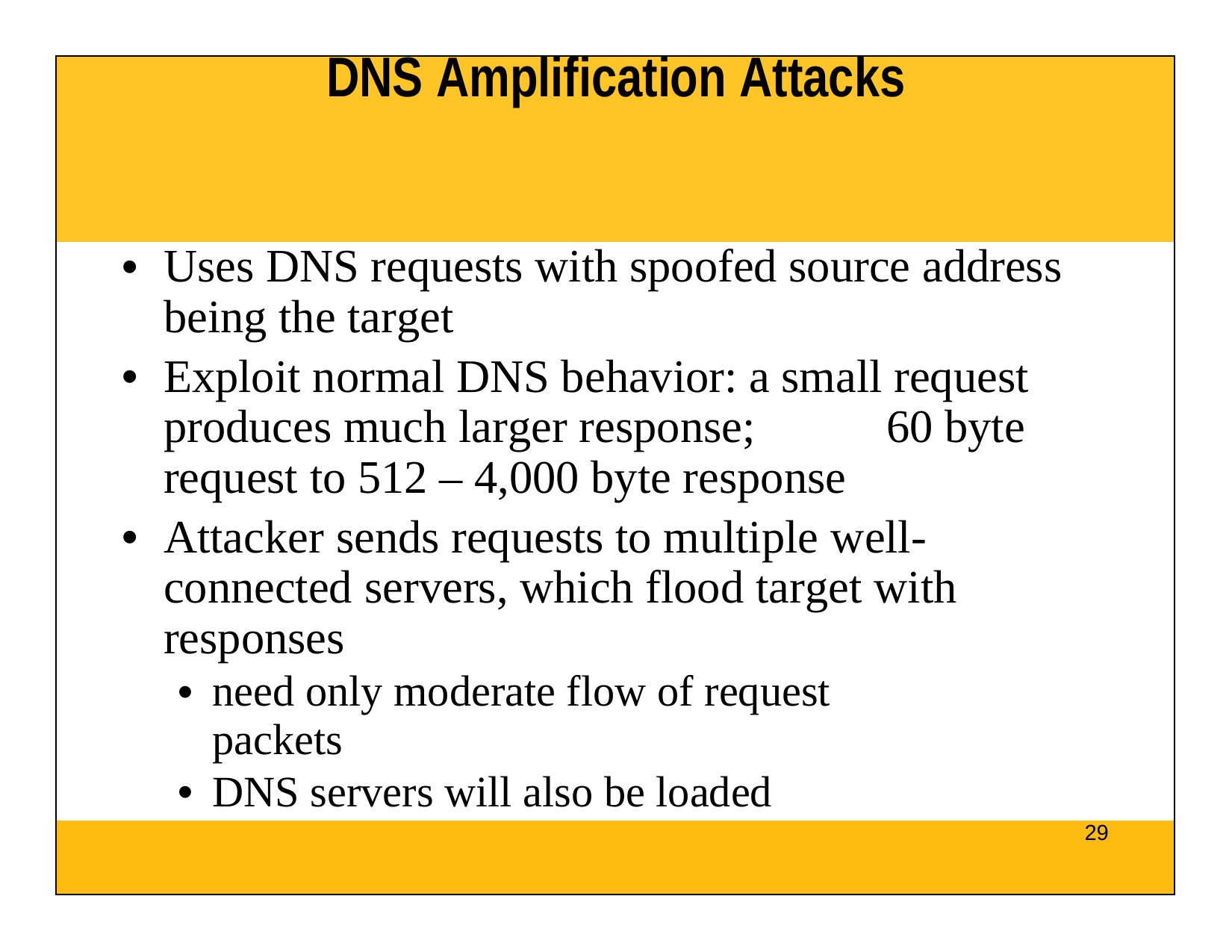

| DNS Amplification Attacks |
| --- |
| Uses DNS requests with spoofed source address being the target Exploit normal DNS behavior: a small request produces much larger response; 60 byte request to 512 – 4,000 byte response Attacker sends requests to multiple well- connected servers, which flood target with responses need only moderate flow of request packets DNS servers will also be loaded |
| 29 |